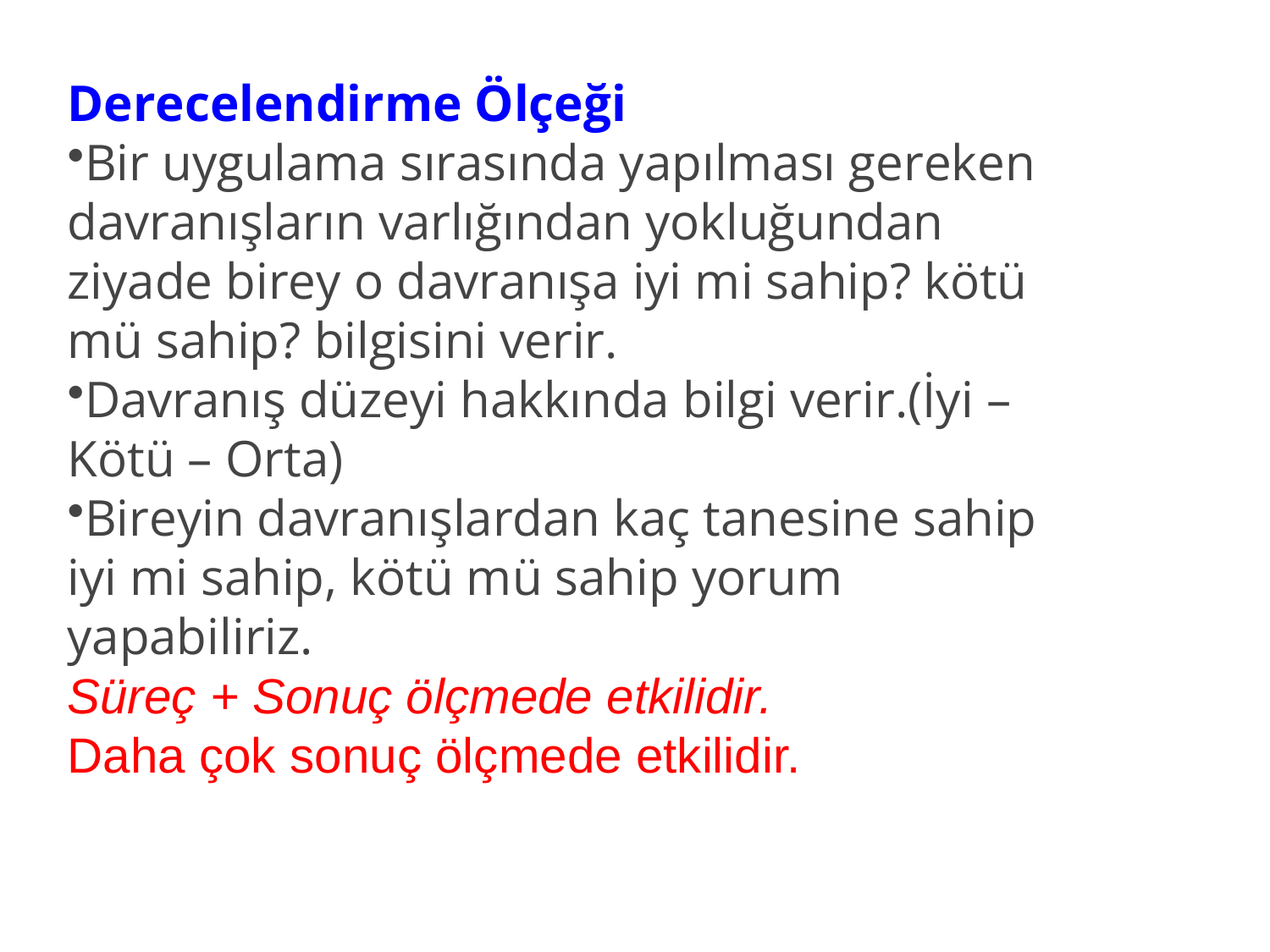

Derecelendirme Ölçeği
Bir uygulama sırasında yapılması gereken davranışların varlığından yokluğundan ziyade birey o davranışa iyi mi sahip? kötü mü sahip? bilgisini verir.
Davranış düzeyi hakkında bilgi verir.(İyi – Kötü – Orta)
Bireyin davranışlardan kaç tanesine sahip iyi mi sahip, kötü mü sahip yorum yapabiliriz.
Süreç + Sonuç ölçmede etkilidir.
Daha çok sonuç ölçmede etkilidir.